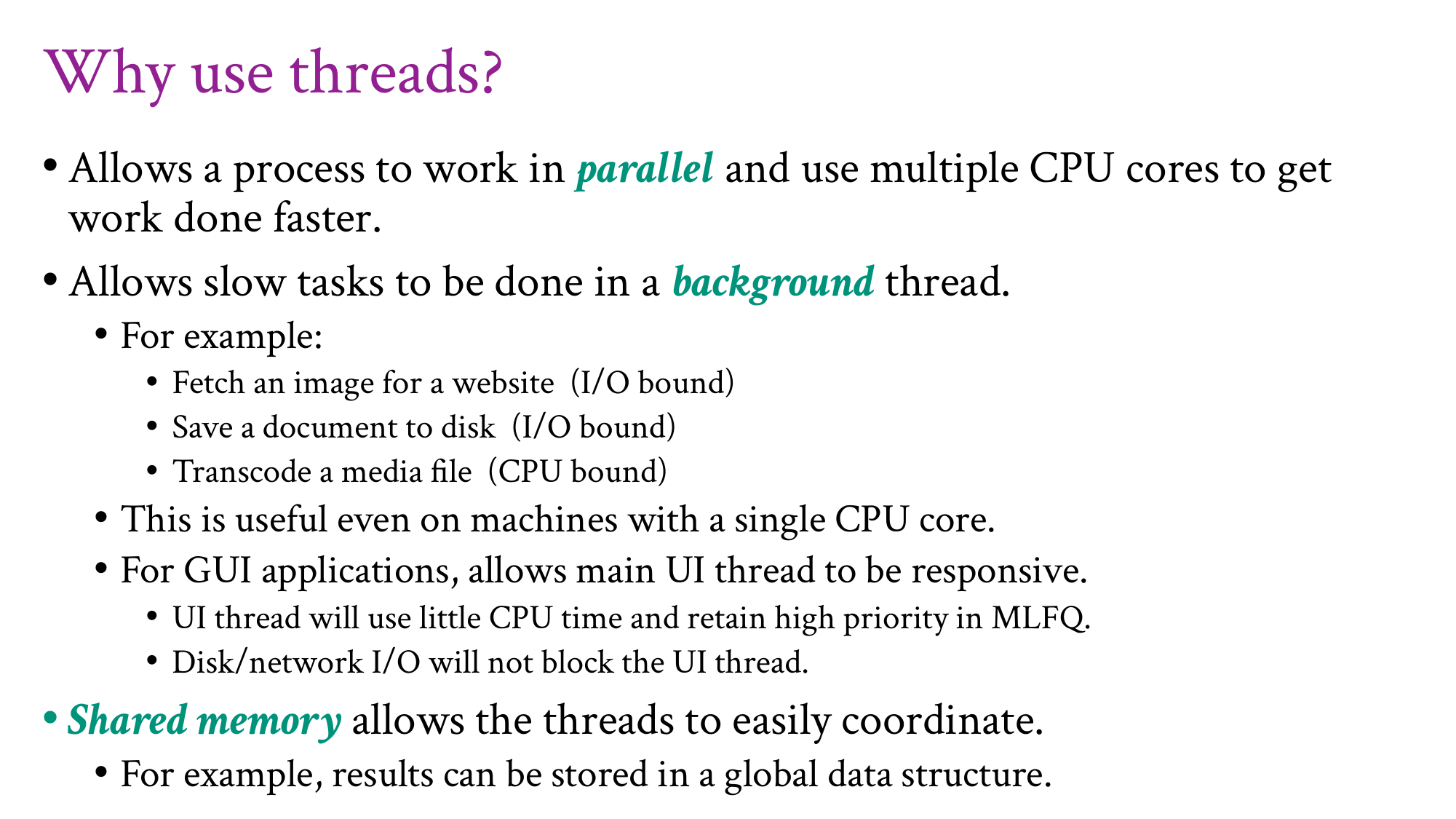

# Why use threads?
Allows a process to work in parallel and use multiple CPU cores to get work done faster.
Allows slow tasks to be done in a background thread.
For example:
Fetch an image for a website  (I/O bound)
Save a document to disk  (I/O bound)
Transcode a media file  (CPU bound)
This is useful even on machines with a single CPU core.
For GUI applications, allows main UI thread to be responsive.
UI thread will use little CPU time and retain high priority in MLFQ.
Disk/network I/O will not block the UI thread.
Shared memory allows the threads to easily coordinate.
For example, results can be stored in a global data structure.